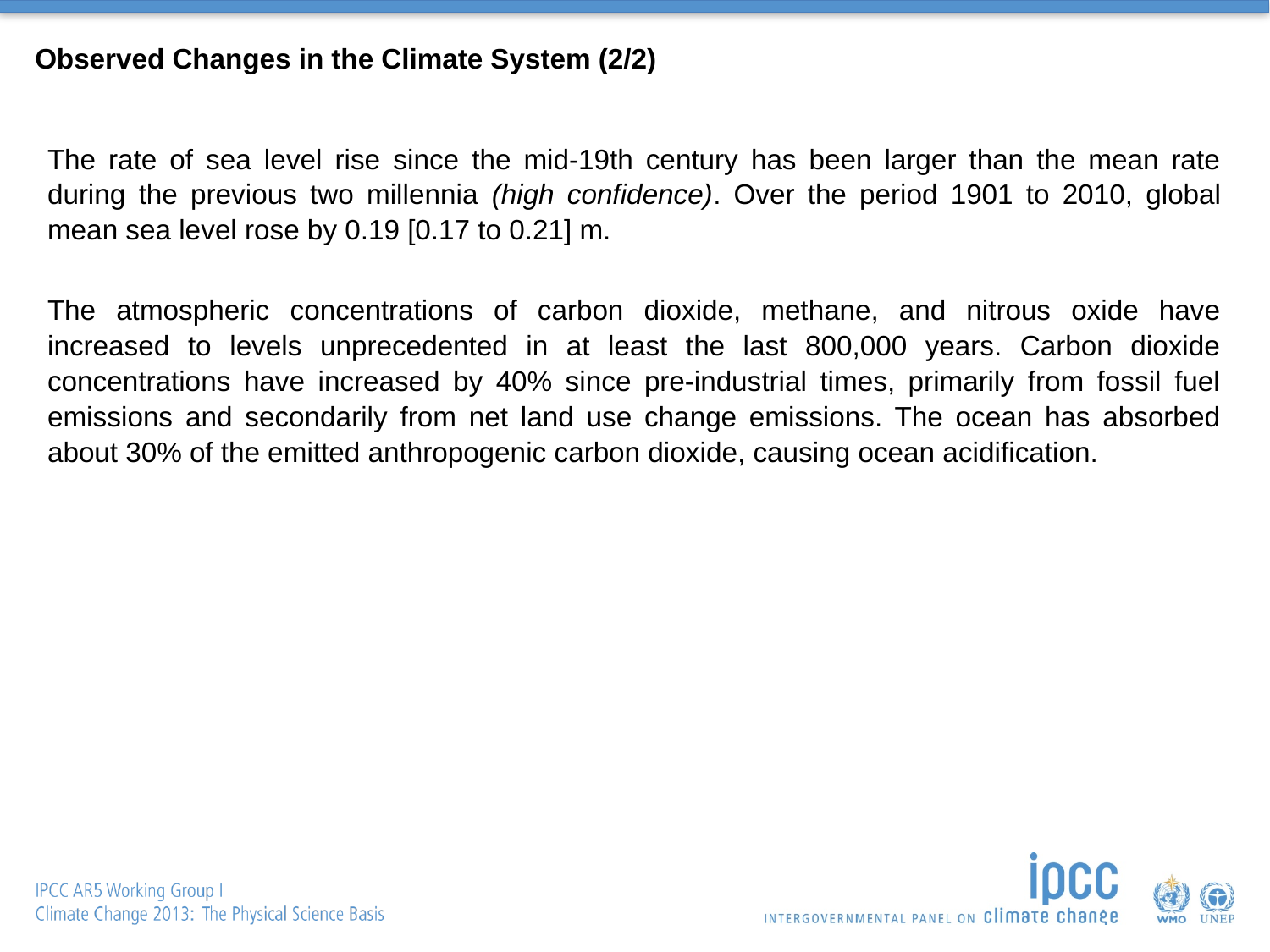

# Observed Changes in the Climate System (2/2)
The rate of sea level rise since the mid-19th century has been larger than the mean rate during the previous two millennia (high confidence). Over the period 1901 to 2010, global mean sea level rose by 0.19 [0.17 to 0.21] m.
The atmospheric concentrations of carbon dioxide, methane, and nitrous oxide have increased to levels unprecedented in at least the last 800,000 years. Carbon dioxide concentrations have increased by 40% since pre-industrial times, primarily from fossil fuel emissions and secondarily from net land use change emissions. The ocean has absorbed about 30% of the emitted anthropogenic carbon dioxide, causing ocean acidification.